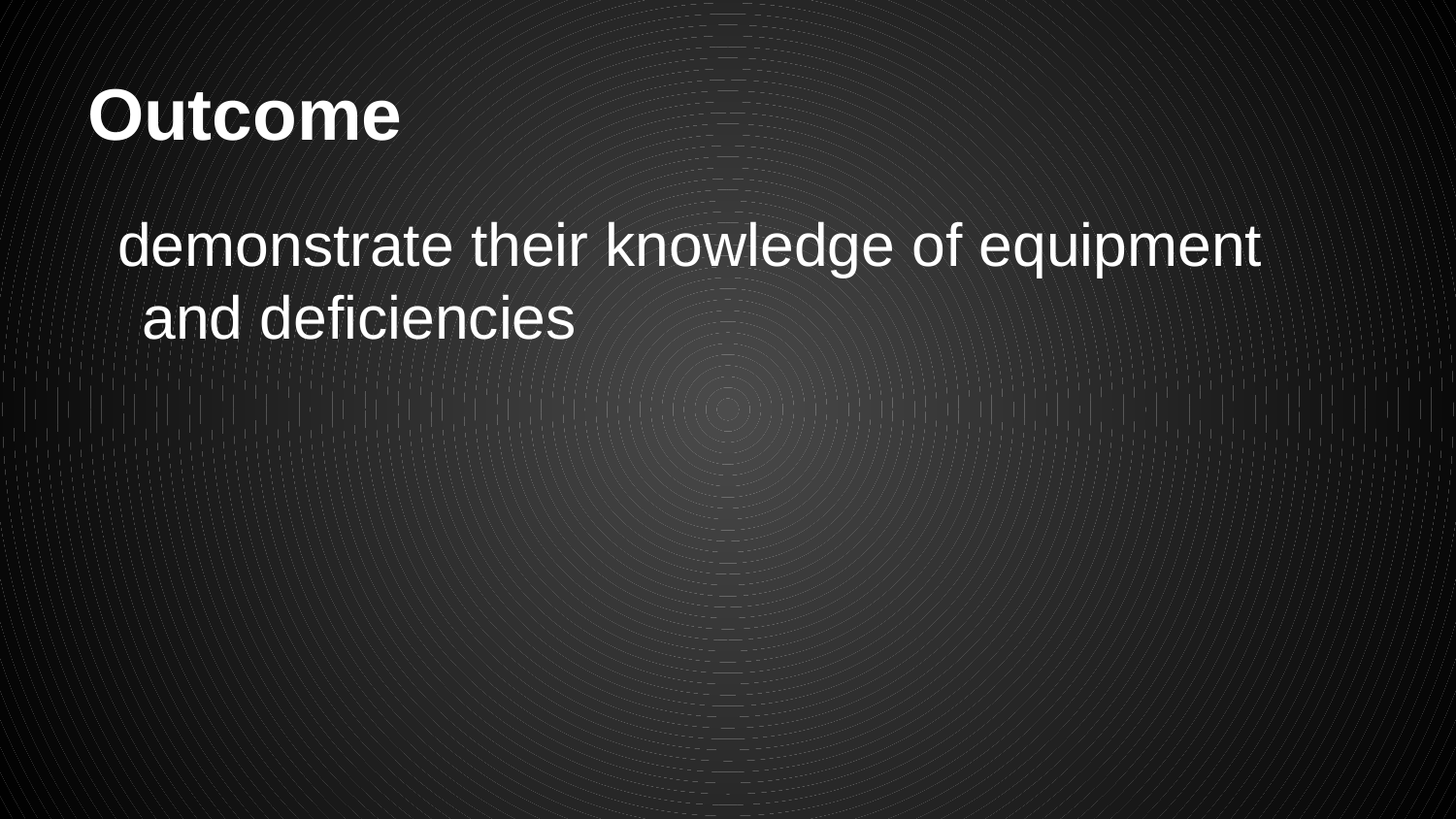

# Outcome
demonstrate their knowledge of equipment and deficiencies